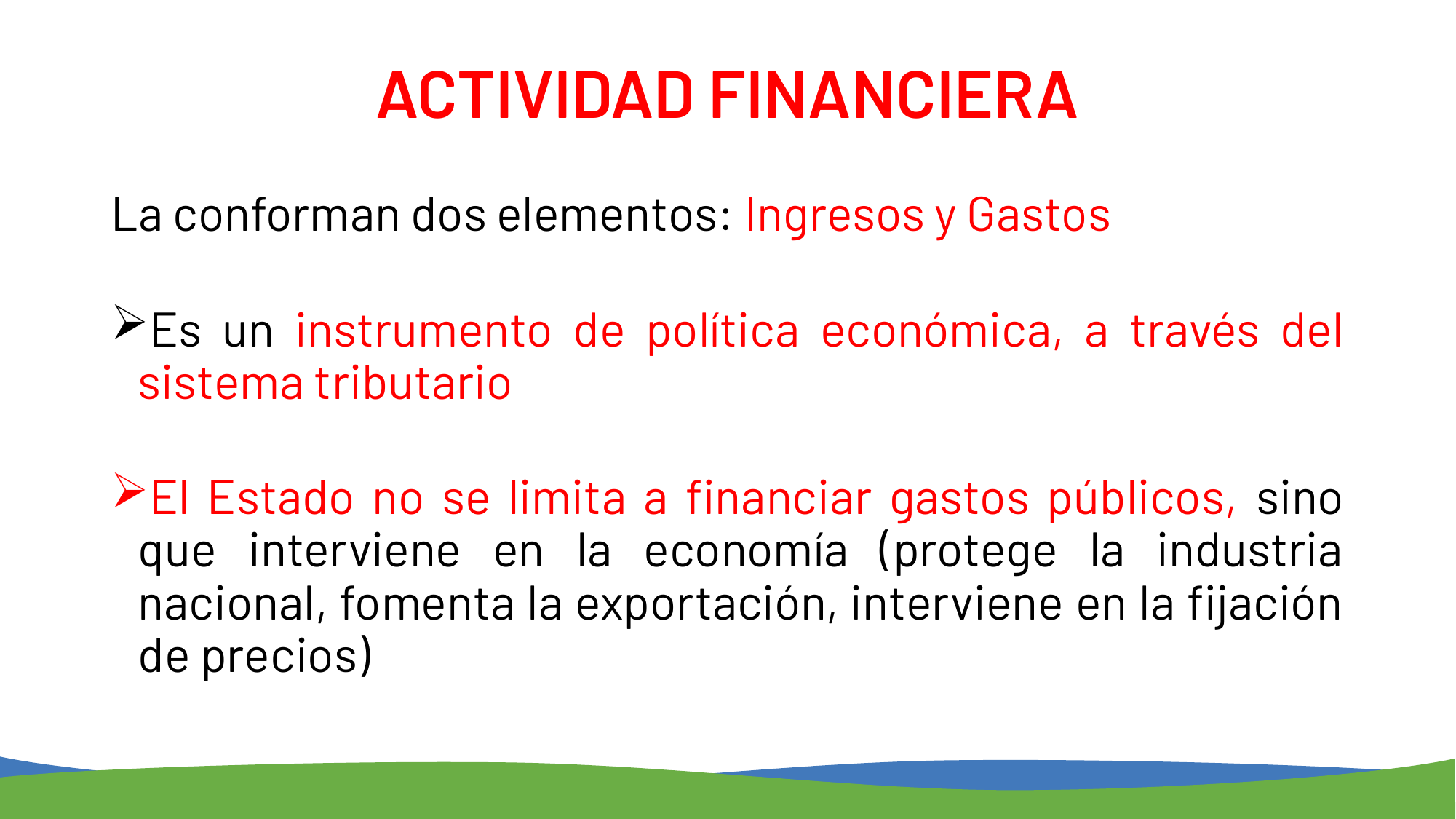

# ACTIVIDAD FINANCIERA
La conforman dos elementos: Ingresos y Gastos

Es un instrumento de política económica, a través del sistema tributario

El Estado no se limita a financiar gastos públicos, sino que interviene en la economía (protege la industria nacional, fomenta la exportación, interviene en la fijación de precios)